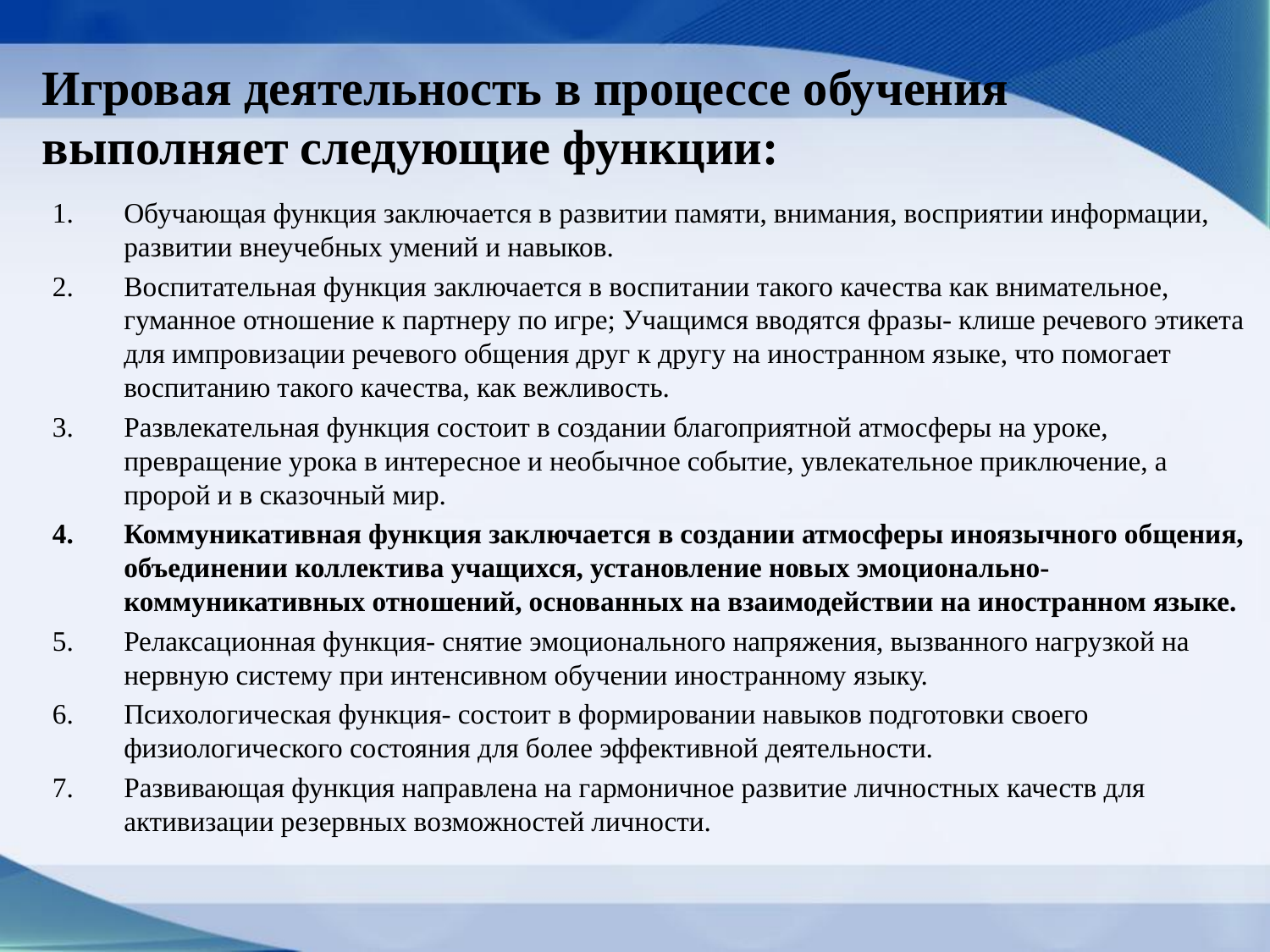

Игровая деятельность в процессе обучения выполняет следующие функции:
Обучающая функция заключается в развитии памяти, внимания, восприятии информации, развитии внеучебных умений и навыков.
Воспитательная функция заключается в воспитании такого качества как внимательное, гуманное отношение к партнеру по игре; Учащимся вводятся фразы- клише речевого этикета для импровизации речевого общения друг к другу на иностранном языке, что помогает воспитанию такого качества, как вежливость.
Развлекательная функция состоит в создании благоприятной атмосферы на уроке, превращение урока в интересное и необычное событие, увлекательное приключение, а пророй и в сказочный мир.
Коммуникативная функция заключается в создании атмосферы иноязычного общения, объединении коллектива учащихся, установление новых эмоционально-коммуникативных отношений, основанных на взаимодействии на иностранном языке.
Релаксационная функция- снятие эмоционального напряжения, вызванного нагрузкой на нервную систему при интенсивном обучении иностранному языку.
Психологическая функция- состоит в формировании навыков подготовки своего физиологического состояния для более эффективной деятельности.
Развивающая функция направлена на гармоничное развитие личностных качеств для активизации резервных возможностей личности.